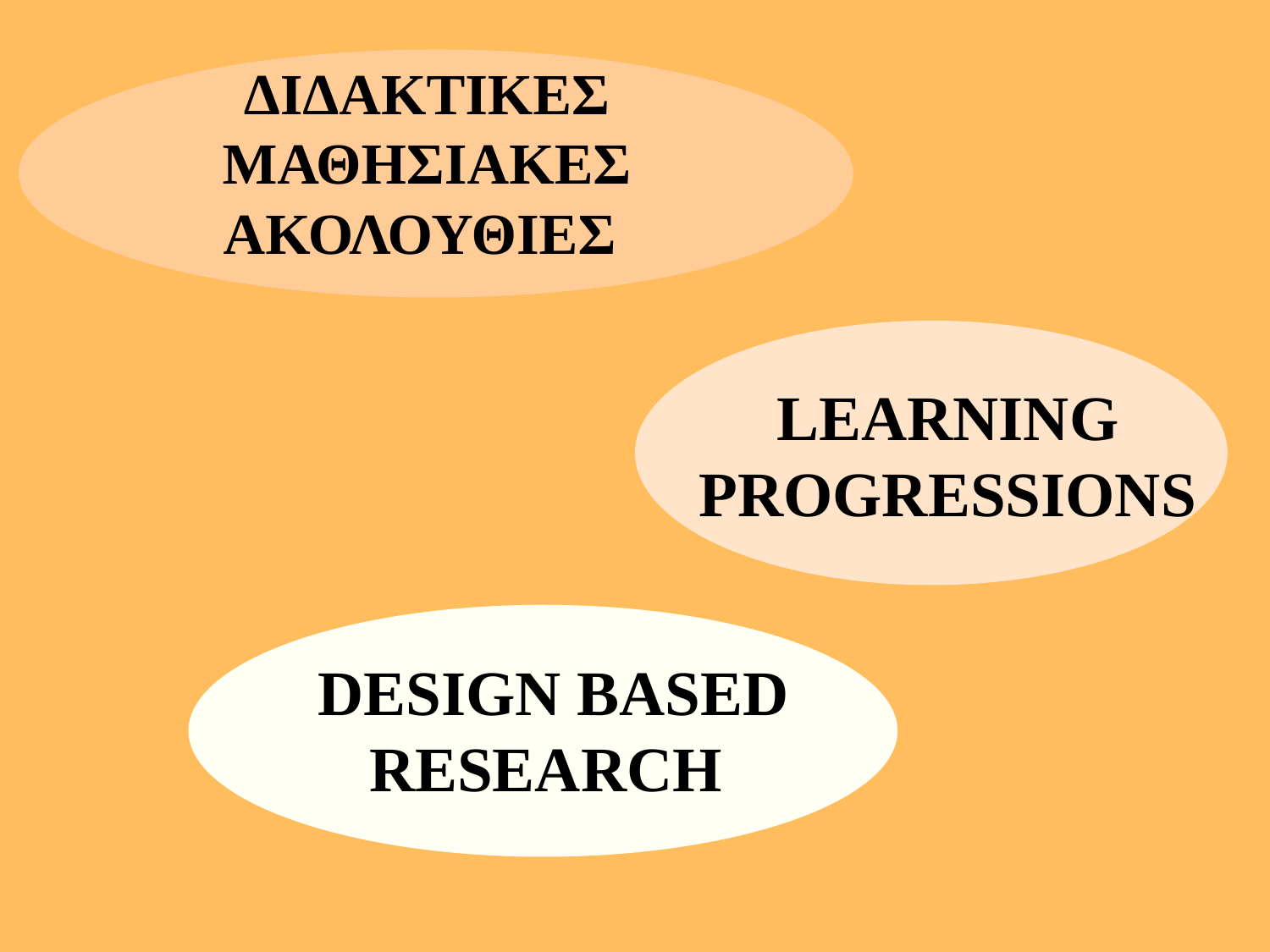

ΔΙΔΑΚΤΙΚΕΣ ΜΑΘΗΣΙΑΚΕΣ ΑΚΟΛΟΥΘΙΕΣ

LEARNING PROGRESSIONS

DESIGN BASED RESEARCH